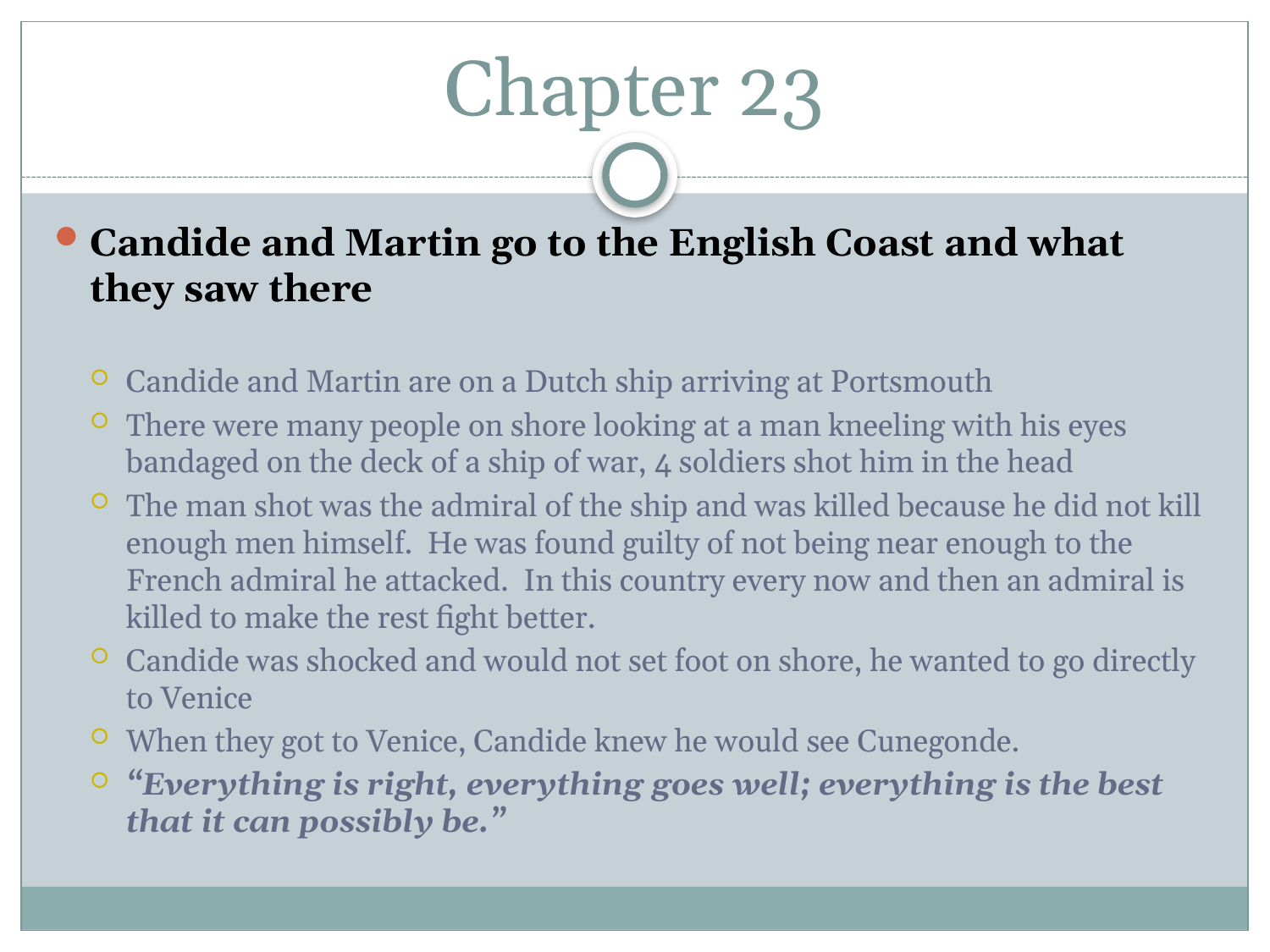

# Chapter 23
Candide and Martin go to the English Coast and what they saw there
Candide and Martin are on a Dutch ship arriving at Portsmouth
There were many people on shore looking at a man kneeling with his eyes bandaged on the deck of a ship of war, 4 soldiers shot him in the head
The man shot was the admiral of the ship and was killed because he did not kill enough men himself.  He was found guilty of not being near enough to the French admiral he attacked.  In this country every now and then an admiral is killed to make the rest fight better.
Candide was shocked and would not set foot on shore, he wanted to go directly to Venice
When they got to Venice, Candide knew he would see Cunegonde.
“Everything is right, everything goes well; everything is the best that it can possibly be.”